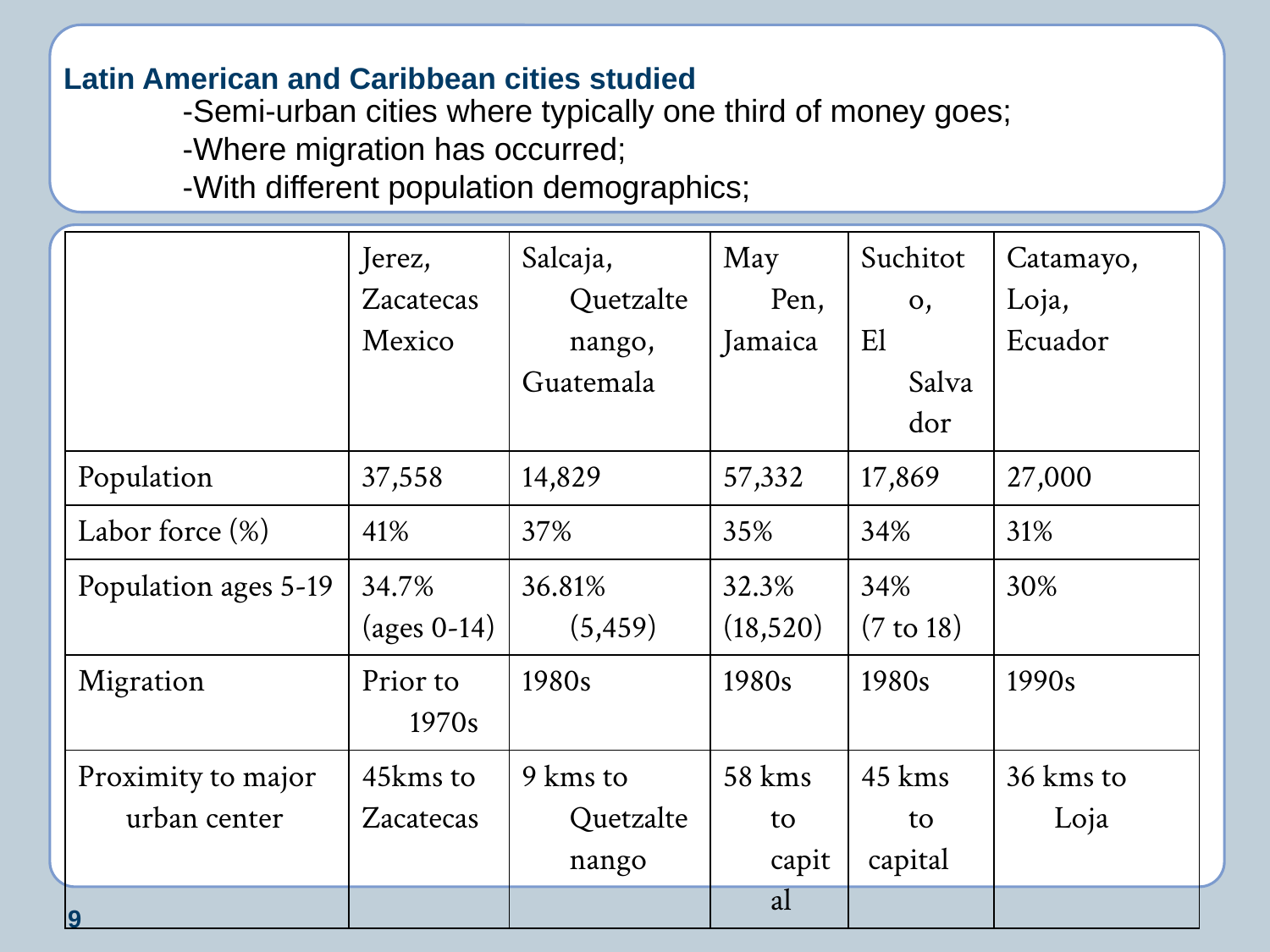

# Latin American and Caribbean cities studied
-Semi-urban cities where typically one third of money goes;
-Where migration has occurred;
-With different population demographics;

|  | Jerez, Zacatecas Mexico | Salcaja, Quetzaltenango, Guatemala | May Pen, Jamaica | Suchitoto, El Salvador | Catamayo, Loja, Ecuador |
| --- | --- | --- | --- | --- | --- |
| Population | 37,558 | 14,829 | 57,332 | 17,869 | 27,000 |
| Labor force (%) | 41% | 37% | 35% | 34% | 31% |
| Population ages 5-19 | 34.7% (ages 0-14) | 36.81% (5,459) | 32.3% (18,520) | 34% (7 to 18) | 30% |
| Migration | Prior to 1970s | 1980s | 1980s | 1980s | 1990s |
| Proximity to major urban center | 45kms to Zacatecas | 9 kms to Quetzaltenango | 58 kms to capital | 45 kms to capital | 36 kms to Loja |